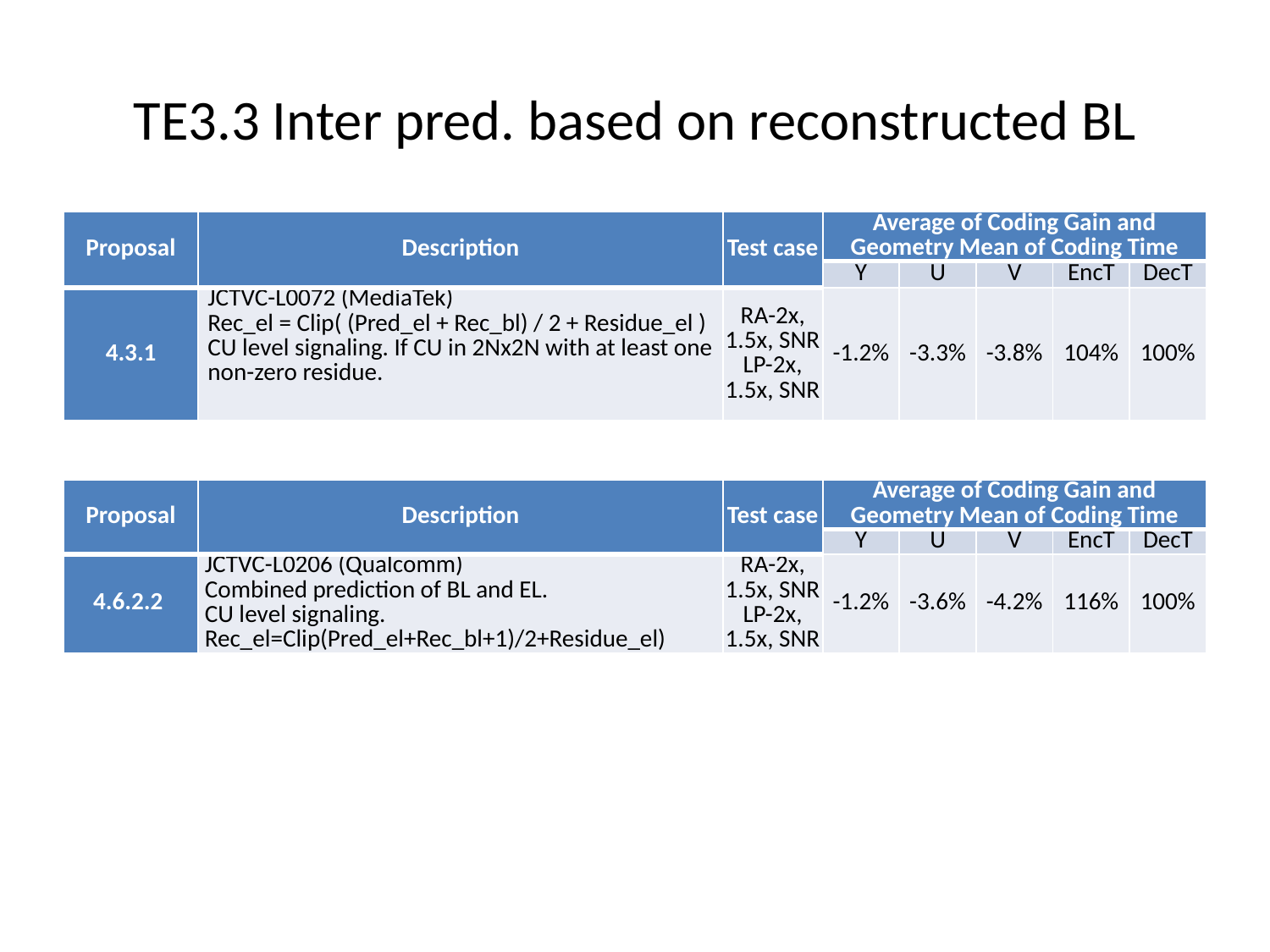

# TE3.3 Inter pred. based on reconstructed BL
| Proposal | Description | Test case | Average of Coding Gain and Geometry Mean of Coding Time |  |  |  |  |
| --- | --- | --- | --- | --- | --- | --- | --- |
|  |  |  | Y | U | V | EncT | DecT |
| 4.3.1 | JCTVC-L0072 (MediaTek) Rec\_el = Clip( (Pred\_el + Rec\_bl) / 2 + Residue\_el ) CU level signaling. If CU in 2Nx2N with at least one non-zero residue. | RA-2x, 1.5x, SNR LP-2x, 1.5x, SNR | -1.2% | -3.3% | -3.8% | 104% | 100% |
| Proposal | Description | Test case | Average of Coding Gain and Geometry Mean of Coding Time |  |  |  |  |
| --- | --- | --- | --- | --- | --- | --- | --- |
|  |  |  | Y | U | V | EncT | DecT |
| 4.6.2.2 | JCTVC-L0206 (Qualcomm) Combined prediction of BL and EL. CU level signaling. Rec\_el=Clip(Pred\_el+Rec\_bl+1)/2+Residue\_el) | RA-2x, 1.5x, SNR LP-2x, 1.5x, SNR | -1.2% | -3.6% | -4.2% | 116% | 100% |